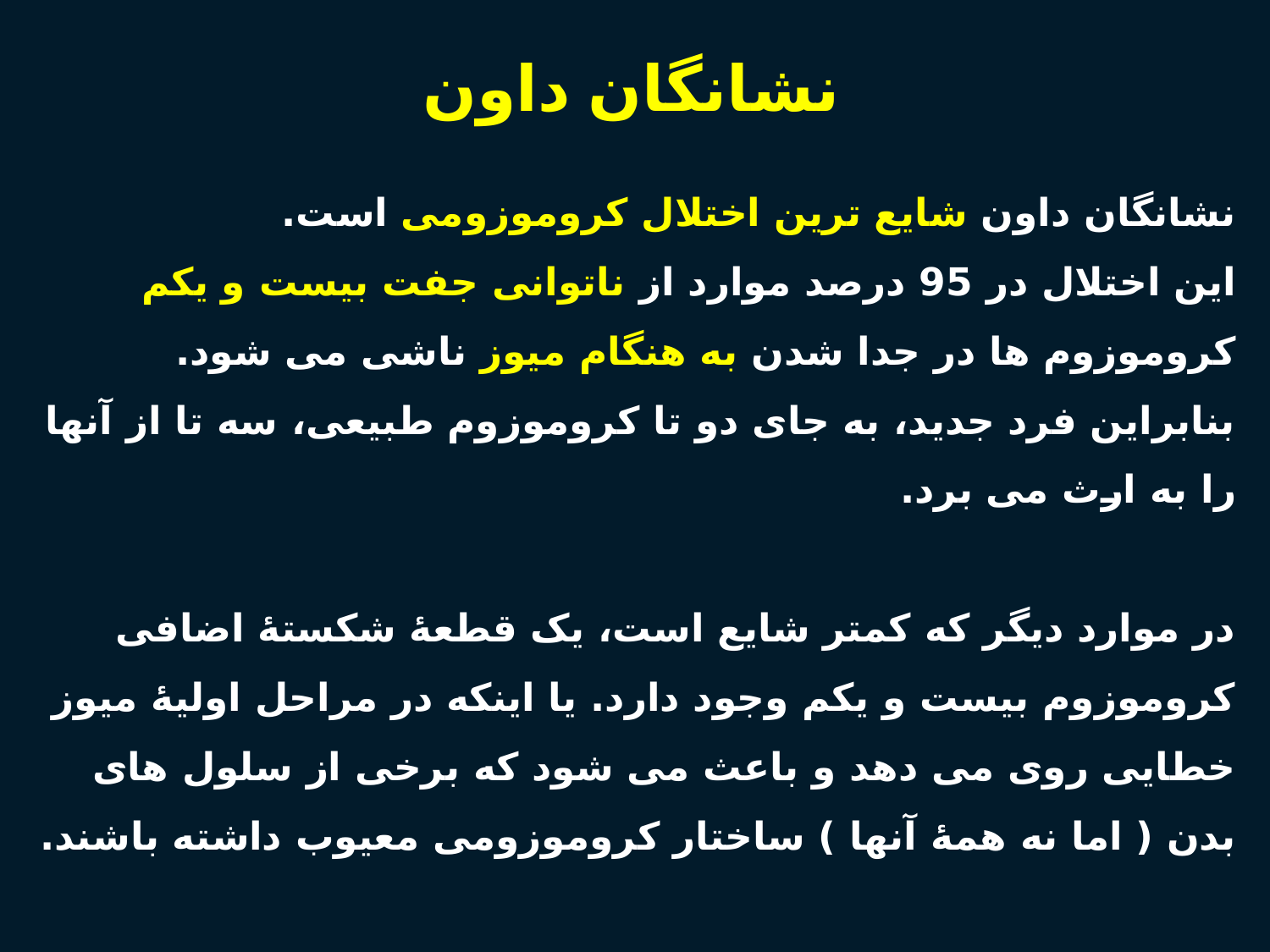

# نشانگان داون
نشانگان داون شایع ترین اختلال کروموزومی است.
این اختلال در 95 درصد موارد از ناتوانی جفت بیست و یکم کروموزوم ها در جدا شدن به هنگام میوز ناشی می شود. بنابراین فرد جدید، به جای دو تا کروموزوم طبیعی، سه تا از آنها را به ارث می برد.

در موارد دیگر که کمتر شایع است، یک قطعۀ شکستۀ اضافی کروموزوم بیست و یکم وجود دارد. یا اینکه در مراحل اولیۀ میوز خطایی روی می دهد و باعث می شود که برخی از سلول های بدن ( اما نه همۀ آنها ) ساختار کروموزومی معیوب داشته باشند.
20